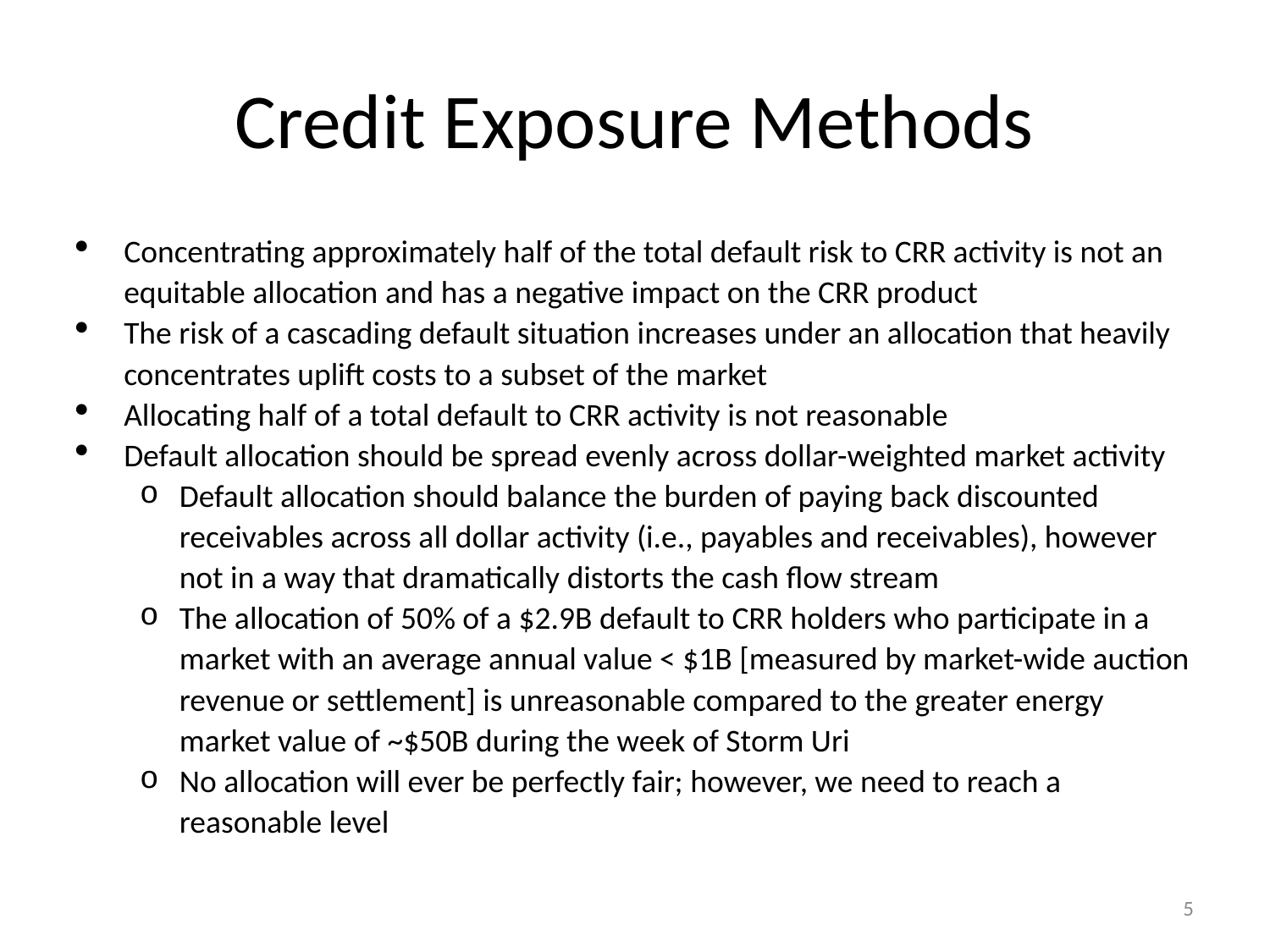

# Credit Exposure Methods
Concentrating approximately half of the total default risk to CRR activity is not an equitable allocation and has a negative impact on the CRR product
The risk of a cascading default situation increases under an allocation that heavily concentrates uplift costs to a subset of the market
Allocating half of a total default to CRR activity is not reasonable
Default allocation should be spread evenly across dollar-weighted market activity
Default allocation should balance the burden of paying back discounted receivables across all dollar activity (i.e., payables and receivables), however not in a way that dramatically distorts the cash flow stream
The allocation of 50% of a $2.9B default to CRR holders who participate in a market with an average annual value < $1B [measured by market-wide auction revenue or settlement] is unreasonable compared to the greater energy market value of ~$50B during the week of Storm Uri
No allocation will ever be perfectly fair; however, we need to reach a reasonable level
5